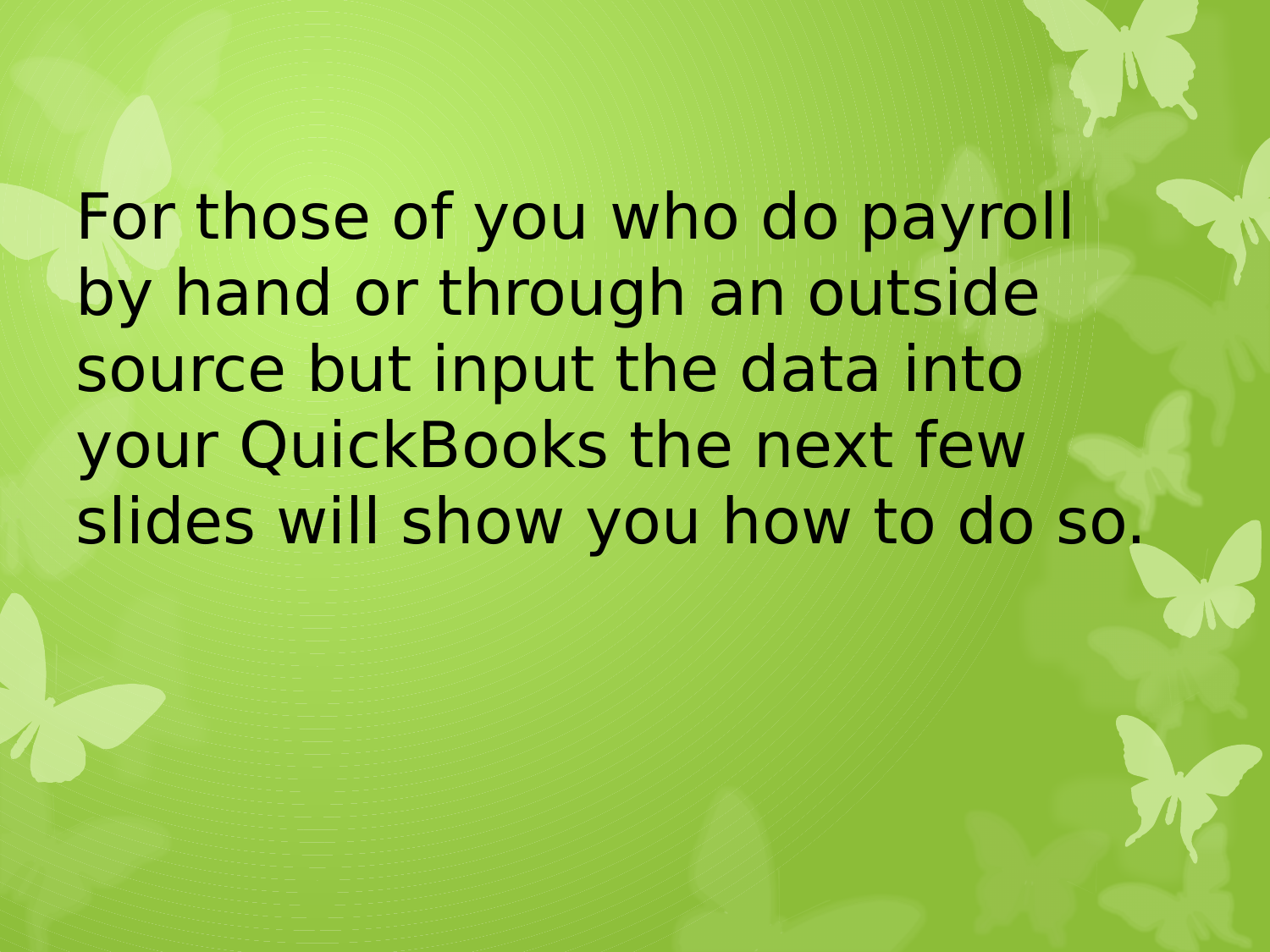

For those of you who do payroll by hand or through an outside source but input the data into your QuickBooks the next few slides will show you how to do so.